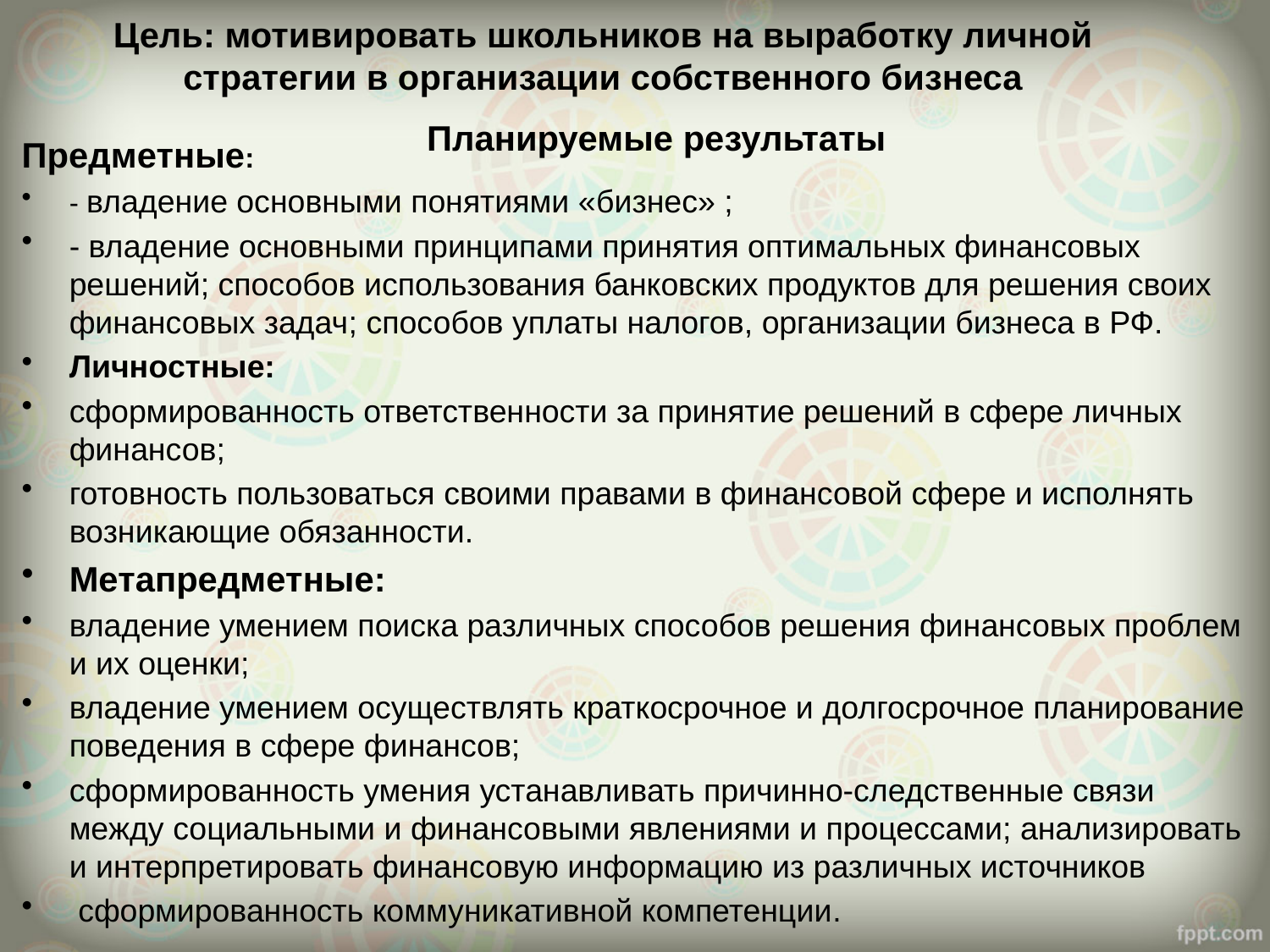

Цель: мотивировать школьников на выработку личной стратегии в организации собственного бизнеса
# Планируемые результаты
Предметные:
- владение основными понятиями «бизнес» ;
- владение основными принципами принятия оптимальных финансовых решений; способов использования банковских продуктов для решения своих финансовых задач; способов уплаты налогов, организации бизнеса в РФ.
Личностные:
сформированность ответственности за принятие решений в сфере личных финансов;
готовность пользоваться своими правами в финансовой сфере и исполнять возникающие обязанности.
Метапредметные:
владение умением поиска различных способов решения финансовых проблем и их оценки;
владение умением осуществлять краткосрочное и долгосрочное планирование поведения в сфере финансов;
сформированность умения устанавливать причинно-следственные связи между социальными и финансовыми явлениями и процессами; анализировать и интерпретировать финансовую информацию из различных источников
 сформированность коммуникативной компетенции.